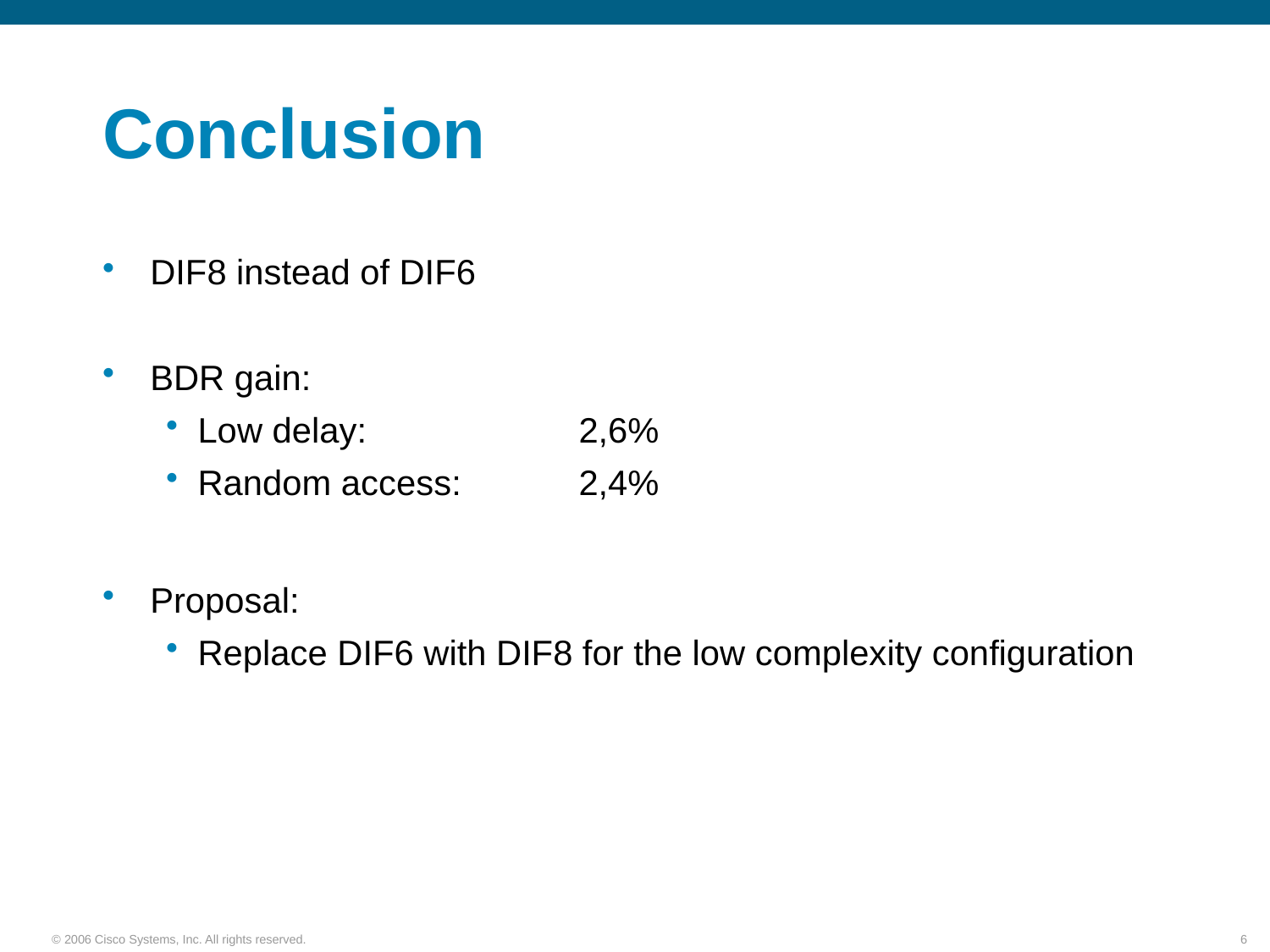

# Conclusion
DIF8 instead of DIF6

BDR gain:
Low delay: 		2,6%
Random access:	2,4%

Proposal:
Replace DIF6 with DIF8 for the low complexity configuration